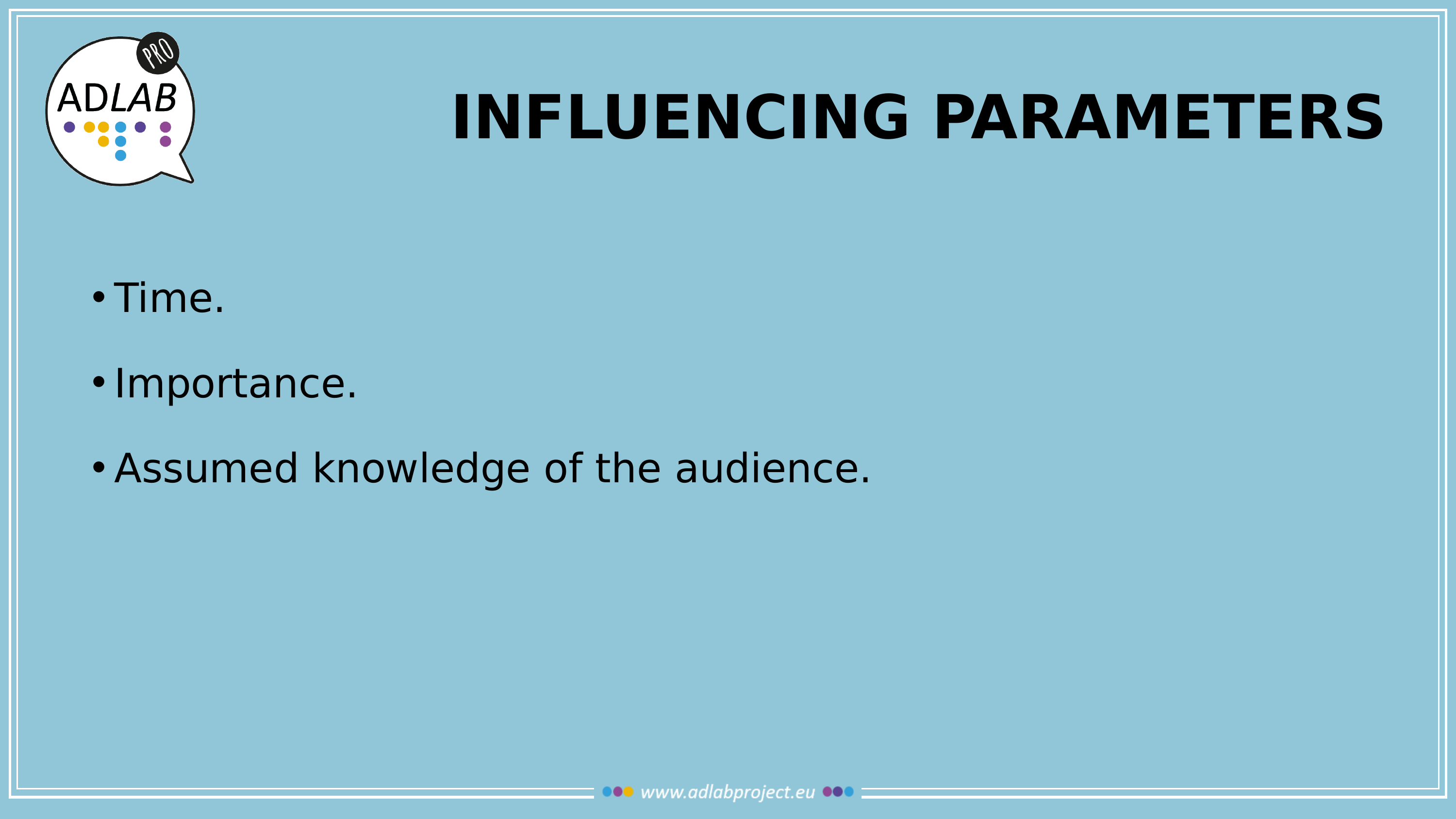

# Influencing parameters
Time.
Importance.
Assumed knowledge of the audience.